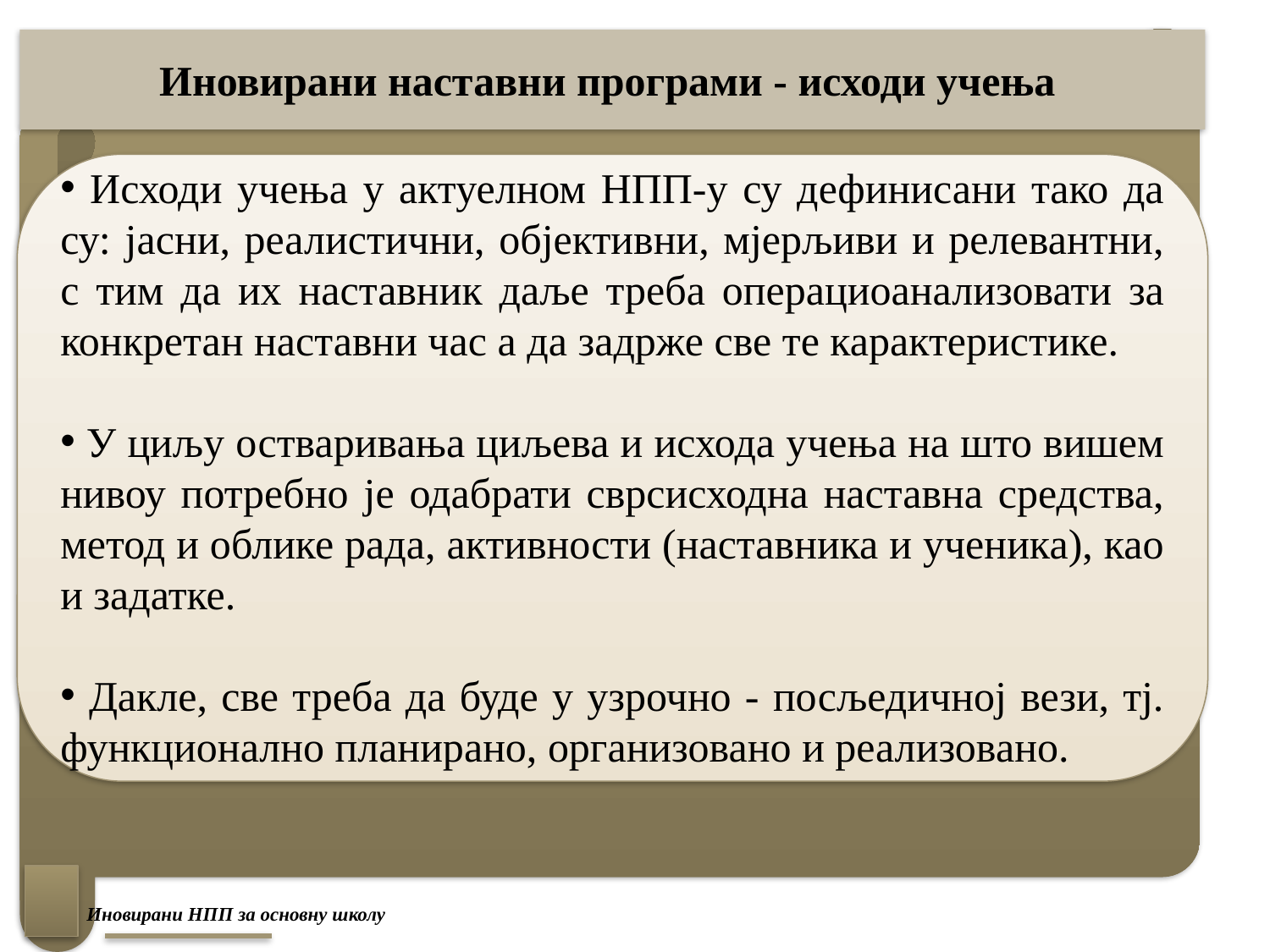

# Иновирани наставни програми - исходи учења

 Исходи учења у актуелном НПП-у су дефинисани тако да су: јасни, реалистични, објективни, мјерљиви и релевантни, с тим да их наставник даље треба операциоанализовати за конкретан наставни час а да задрже све те карактеристике.

 У циљу остваривања циљева и исхода учења на што вишем нивоу потребно је одабрати сврсисходна наставна средства, метод и облике рада, активности (наставника и ученика), као и задатке.

 Дакле, све треба да буде у узрочно - посљедичној вези, тј. функционално планирано, организовано и реализовано.

Иновирани НПП за основну школу